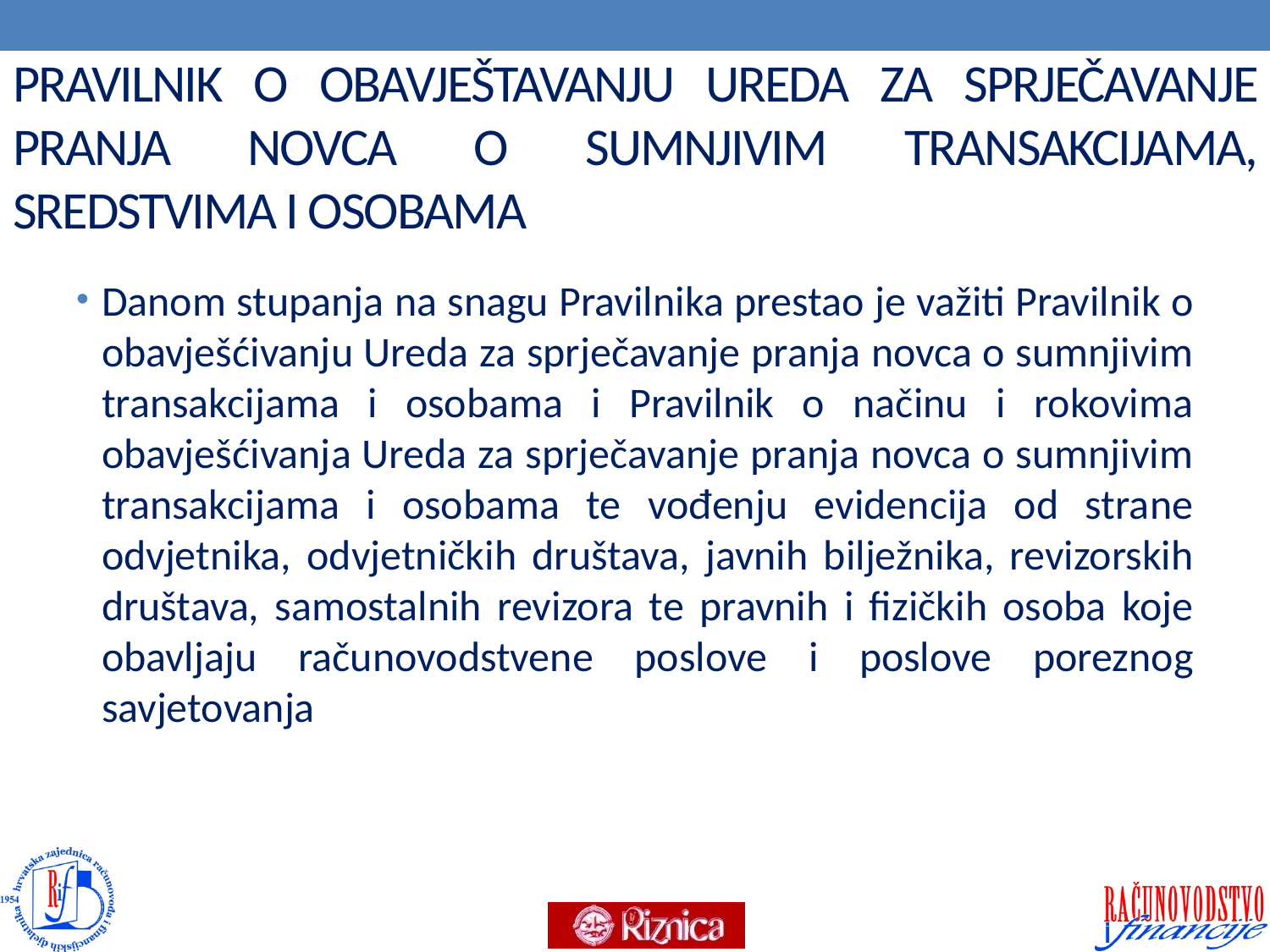

# PRAVILNIK O OBAVJEŠTAVANJU UREDA ZA SPRJEČAVANJE PRANJA NOVCA O SUMNJIVIM TRANSAKCIJAMA, SREDSTVIMA I OSOBAMA
Danom stupanja na snagu Pravilnika prestao je važiti Pravilnik o obavješćivanju Ureda za sprječavanje pranja novca o sumnjivim transakcijama i osobama i Pravilnik o načinu i rokovima obavješćivanja Ureda za sprječavanje pranja novca o sumnjivim transakcijama i osobama te vođenju evidencija od strane odvjetnika, odvjetničkih društava, javnih bilježnika, revizorskih društava, samostalnih revizora te pravnih i fizičkih osoba koje obavljaju računovodstvene poslove i poslove poreznog savjetovanja